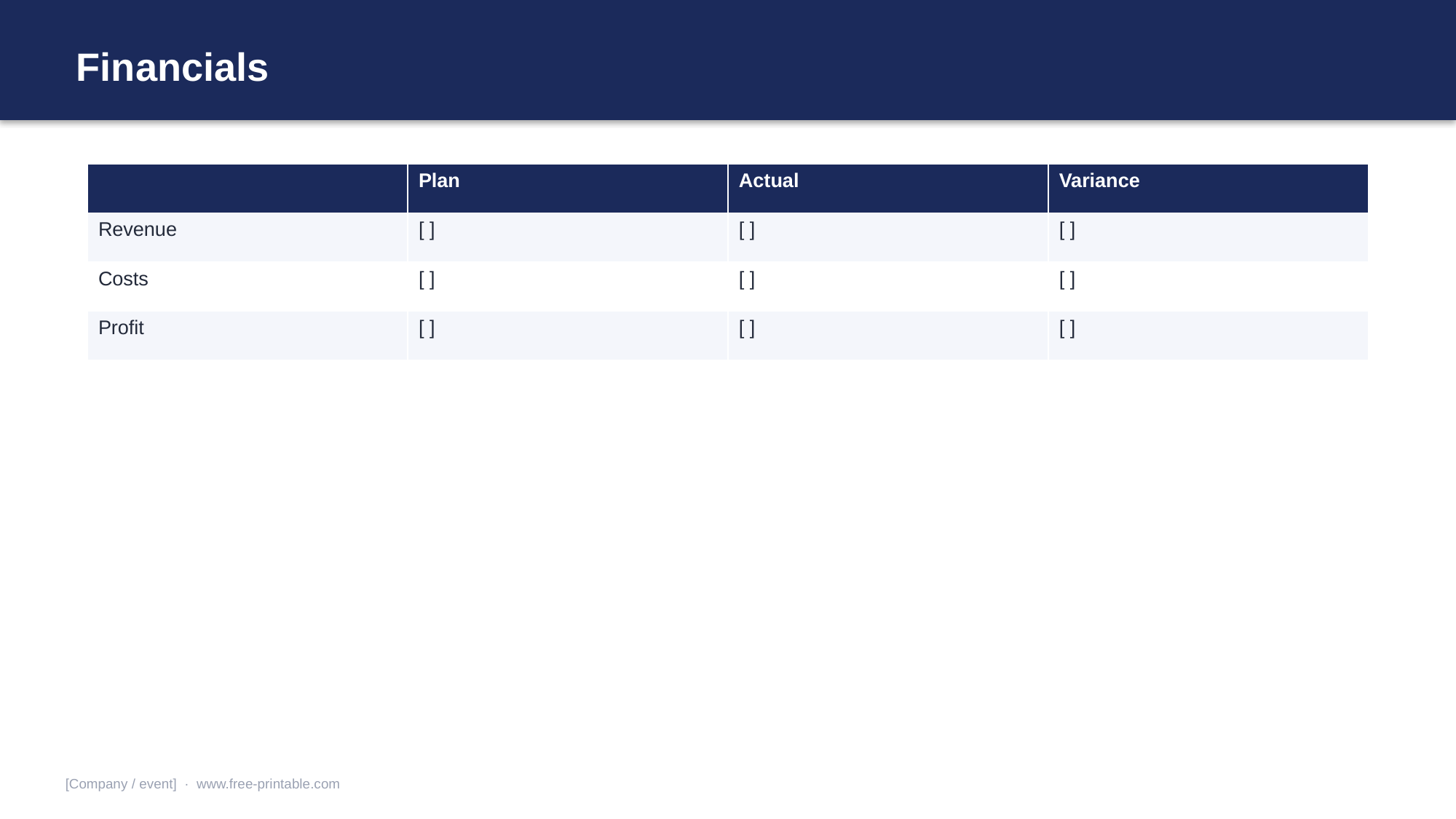

Financials
|  | Plan | Actual | Variance |
| --- | --- | --- | --- |
| Revenue | [ ] | [ ] | [ ] |
| Costs | [ ] | [ ] | [ ] |
| Profit | [ ] | [ ] | [ ] |
[Company / event]  ·  www.free-printable.com